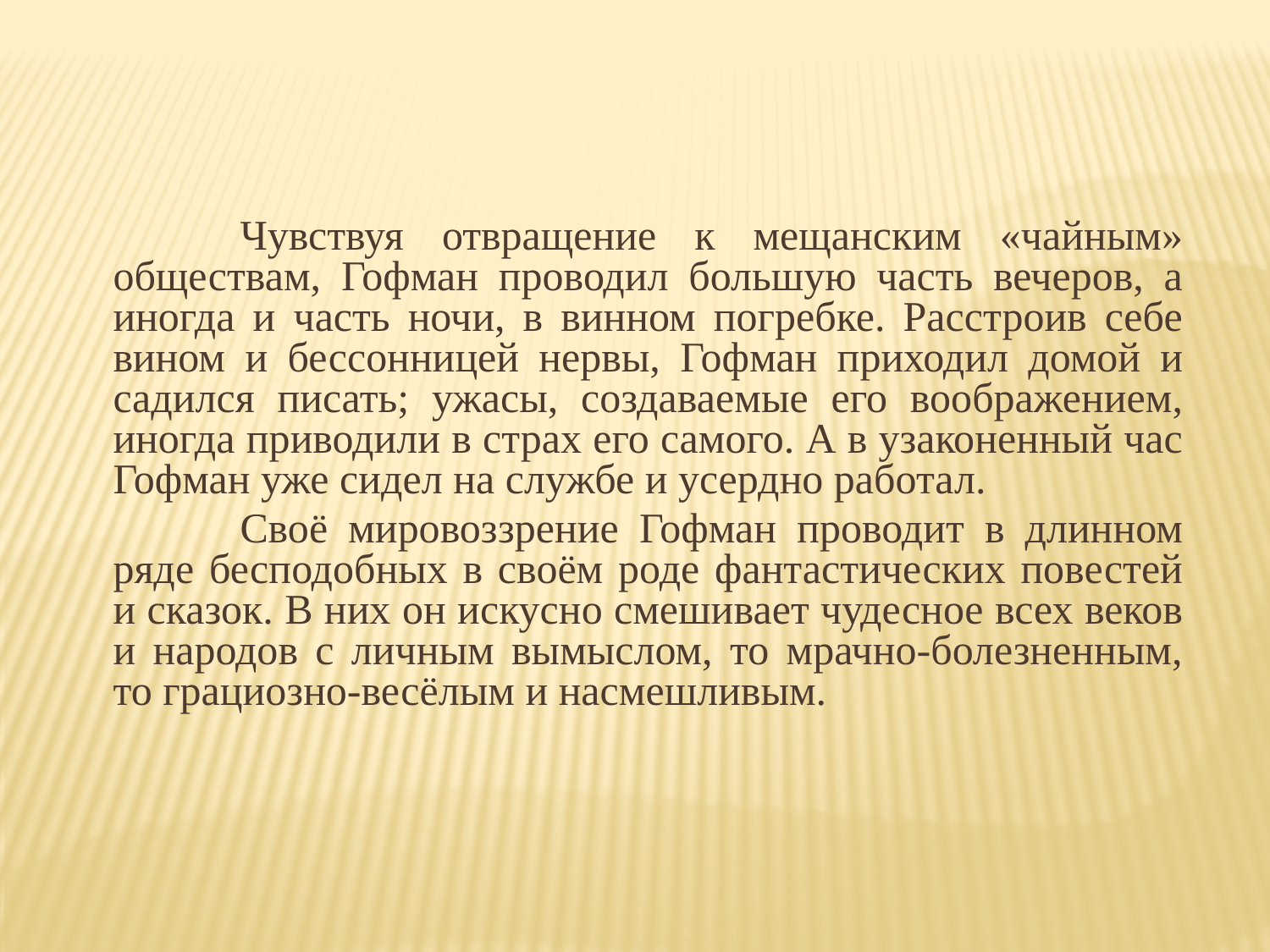

Чувствуя отвращение к мещанским «чайным» обществам, Гофман проводил большую часть вечеров, а иногда и часть ночи, в винном погребке. Расстроив себе вином и бессонницей нервы, Гофман приходил домой и садился писать; ужасы, создаваемые его воображением, иногда приводили в страх его самого. А в узаконенный час Гофман уже сидел на службе и усердно работал.
		Своё мировоззрение Гофман проводит в длинном ряде бесподобных в своём роде фантастических повестей и сказок. В них он искусно смешивает чудесное всех веков и народов с личным вымыслом, то мрачно-болезненным, то грациозно-весёлым и насмешливым.